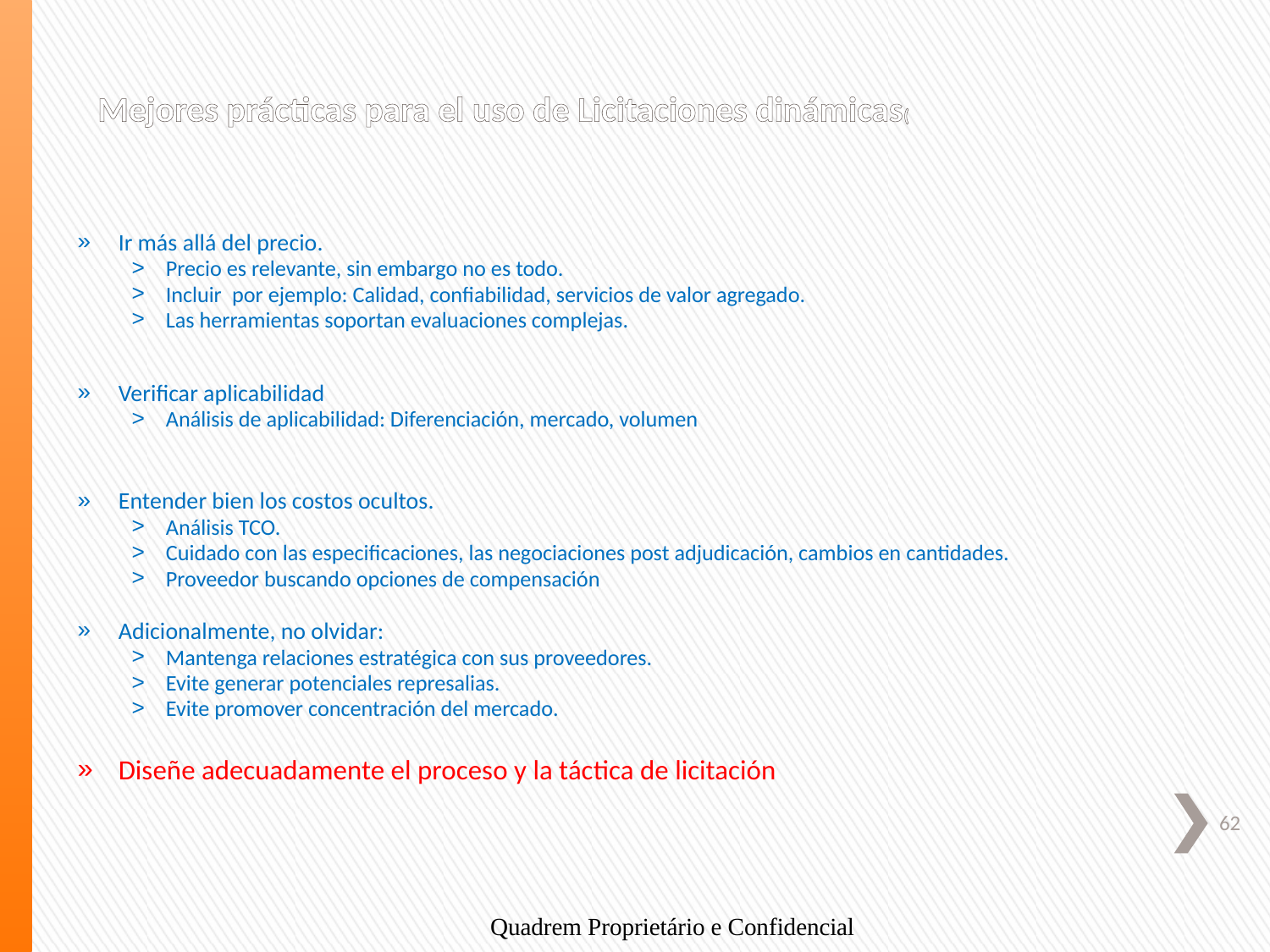

# Mejores prácticas para el uso de Licitaciones dinámicas(
Ir más allá del precio.
Precio es relevante, sin embargo no es todo.
Incluir  por ejemplo: Calidad, confiabilidad, servicios de valor agregado.
Las herramientas soportan evaluaciones complejas.

Verificar aplicabilidad
Análisis de aplicabilidad: Diferenciación, mercado, volumen

Entender bien los costos ocultos.
Análisis TCO.
Cuidado con las especificaciones, las negociaciones post adjudicación, cambios en cantidades.
Proveedor buscando opciones de compensación

Adicionalmente, no olvidar:
Mantenga relaciones estratégica con sus proveedores.
Evite generar potenciales represalias.
Evite promover concentración del mercado.

Diseñe adecuadamente el proceso y la táctica de licitación

Quadrem Proprietário e Confidencial
62